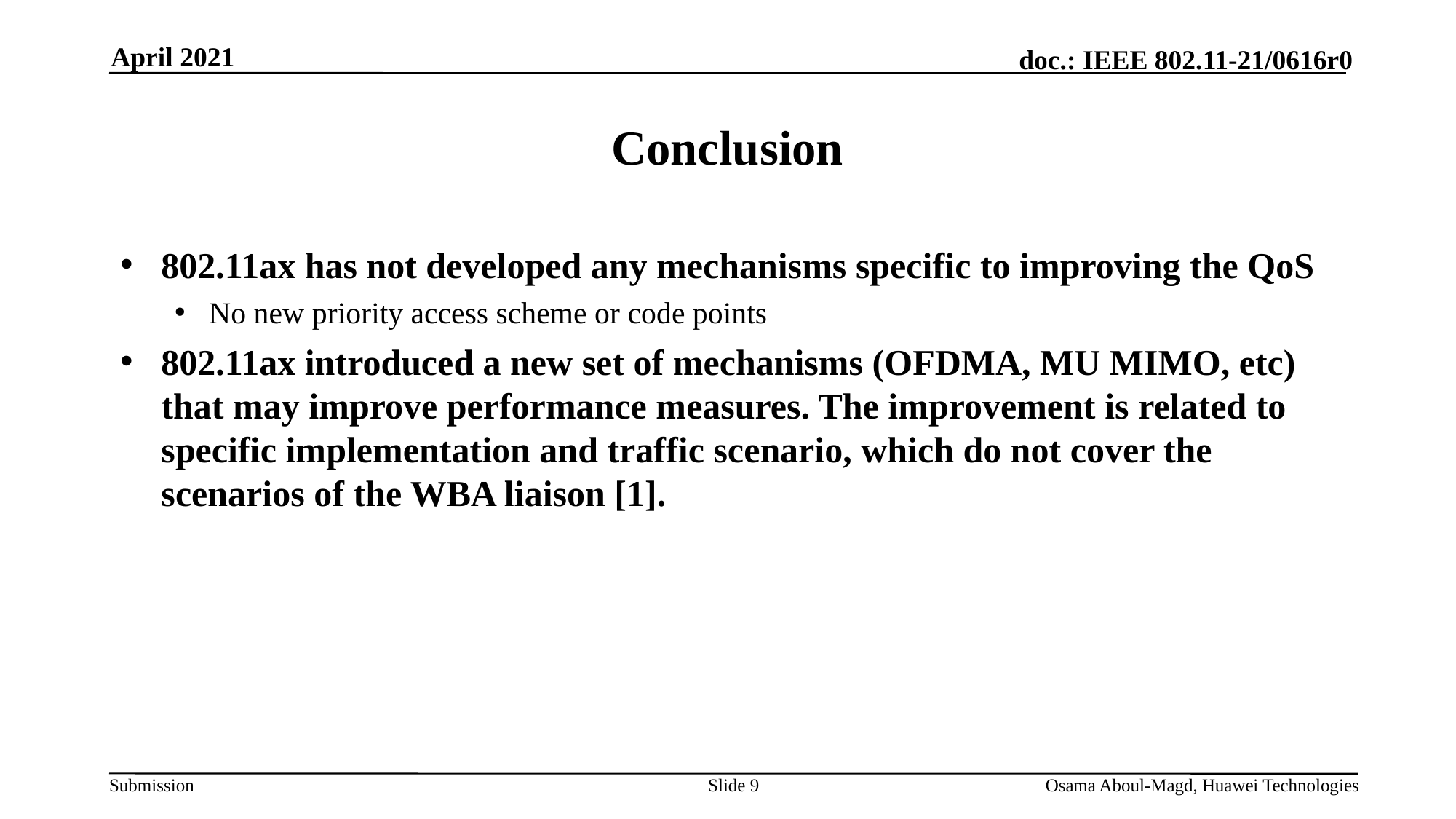

April 2021
# Conclusion
802.11ax has not developed any mechanisms specific to improving the QoS
No new priority access scheme or code points
802.11ax introduced a new set of mechanisms (OFDMA, MU MIMO, etc) that may improve performance measures. The improvement is related to specific implementation and traffic scenario, which do not cover the scenarios of the WBA liaison [1].
Slide 9
Osama Aboul-Magd, Huawei Technologies